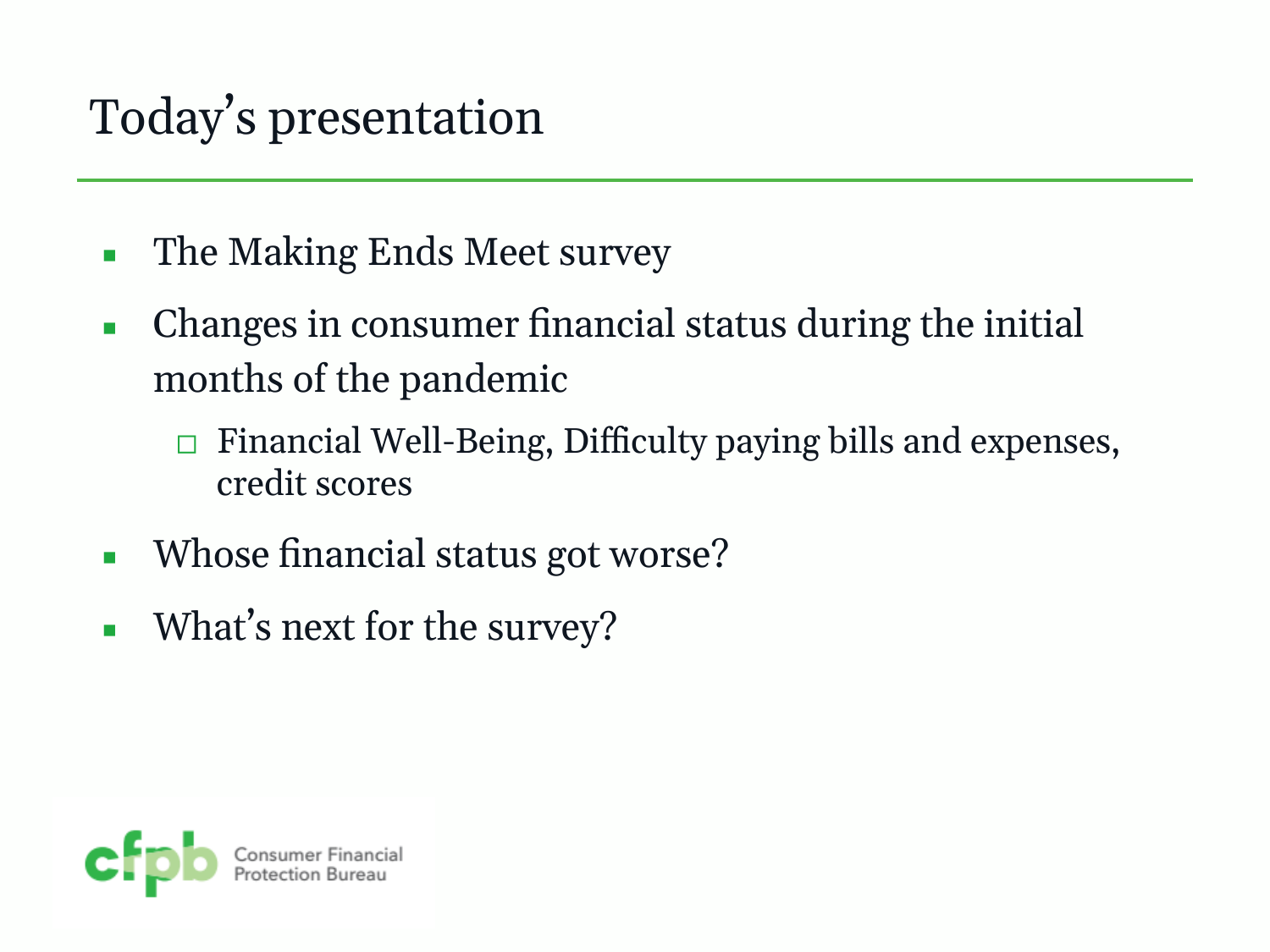

# Today’s presentation
The Making Ends Meet survey
Changes in consumer financial status during the initial months of the pandemic
Financial Well-Being, Difficulty paying bills and expenses, credit scores
Whose financial status got worse?
What’s next for the survey?